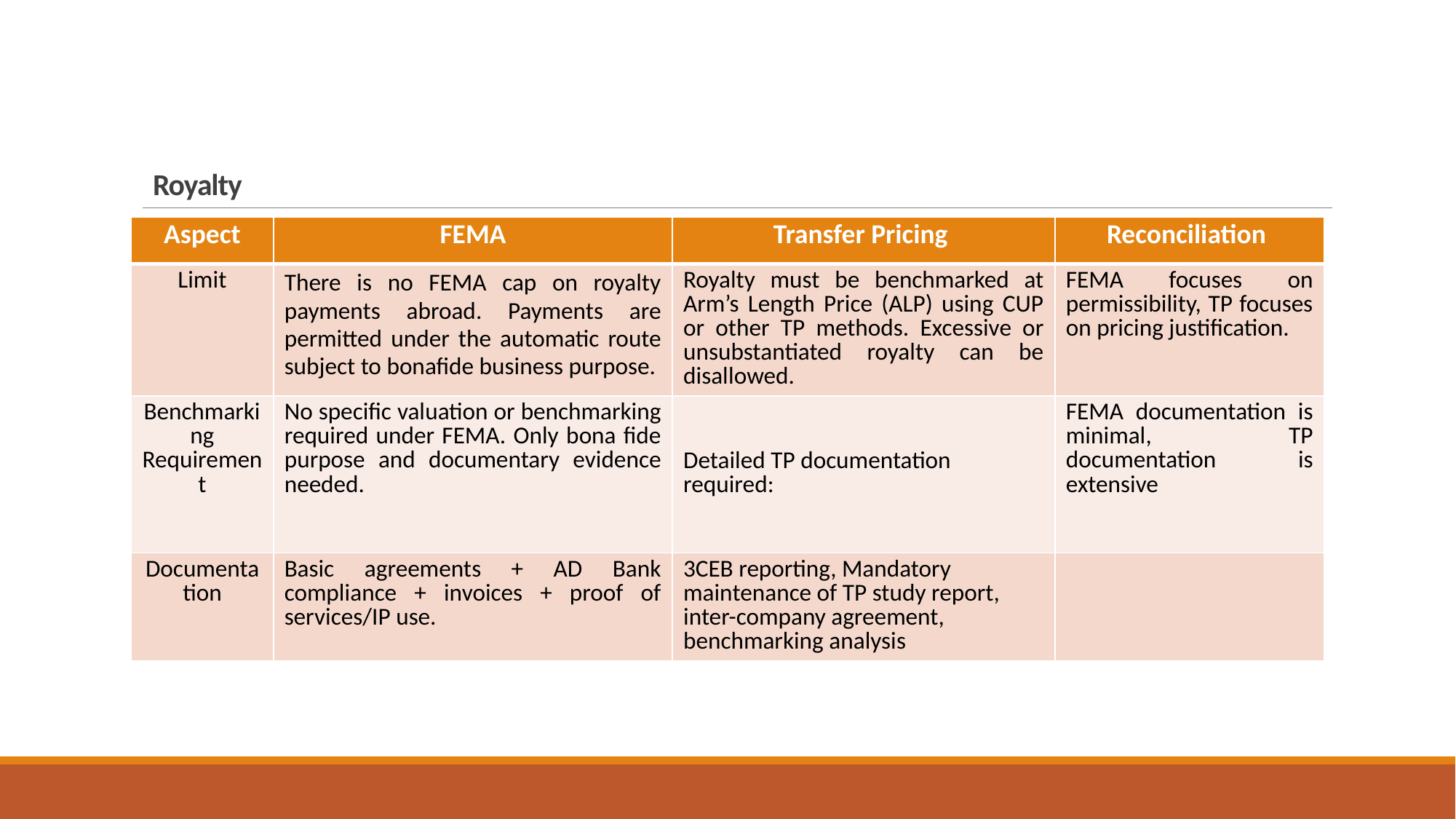

# Royalty
| Aspect | FEMA | Transfer Pricing | Reconciliation |
| --- | --- | --- | --- |
| Limit | There is no FEMA cap on royalty payments abroad. Payments are permitted under the automatic route subject to bonafide business purpose. | Royalty must be benchmarked at Arm’s Length Price (ALP) using CUP or other TP methods. Excessive or unsubstantiated royalty can be disallowed. | FEMA focuses on permissibility, TP focuses on pricing justification. |
| Benchmarking Requirement | No specific valuation or benchmarking required under FEMA. Only bona fide purpose and documentary evidence needed. | Detailed TP documentation required: | FEMA documentation is minimal, TP documentation is extensive |
| Documentation | Basic agreements + AD Bank compliance + invoices + proof of services/IP use. | 3CEB reporting, Mandatory maintenance of TP study report, inter-company agreement, benchmarking analysis |  |